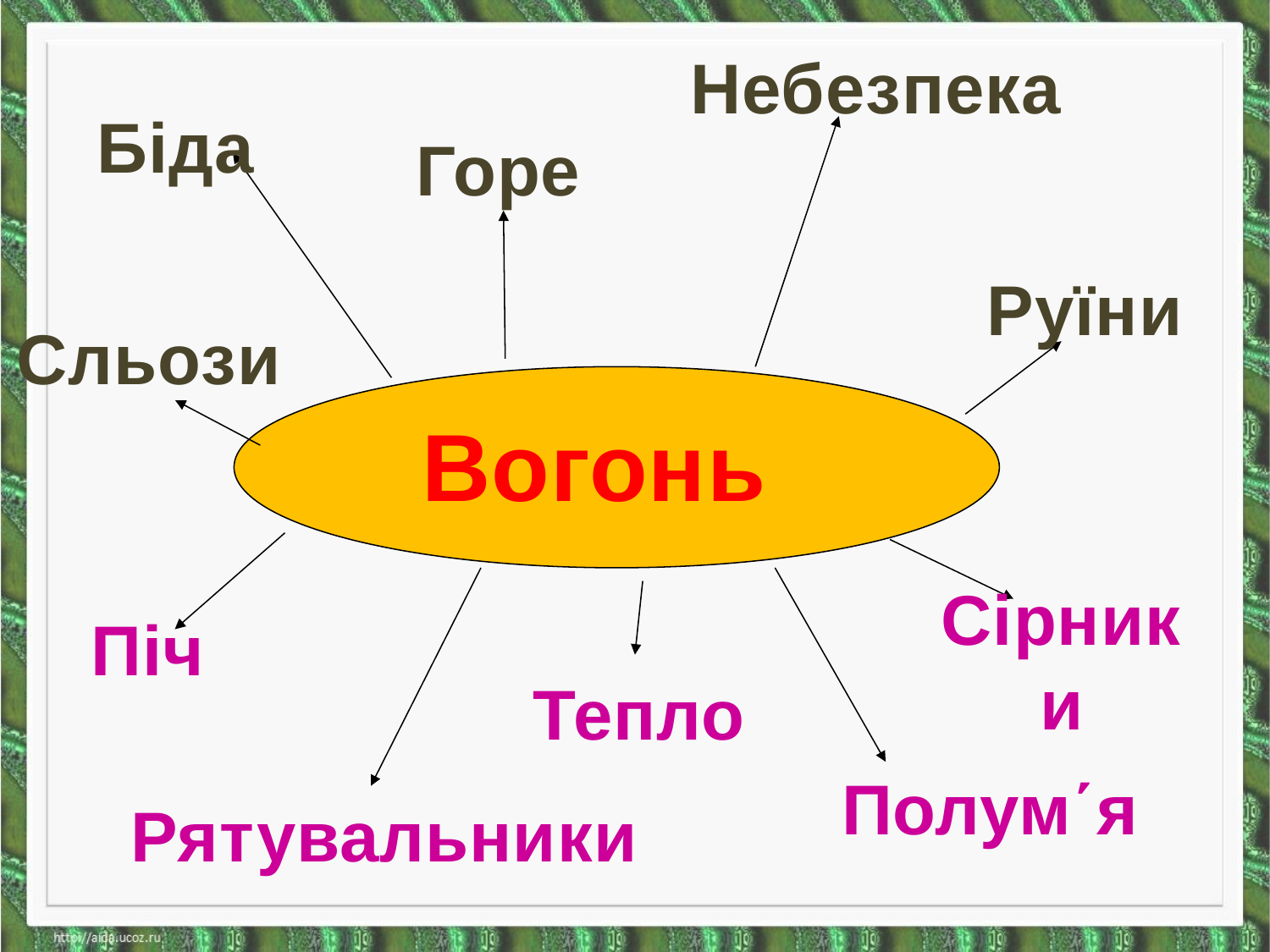

Небезпека
Біда

Горе

Руїни
Сльози

Вогонь

Сірники

Піч
Тепло
Полум΄я
Рятувальники